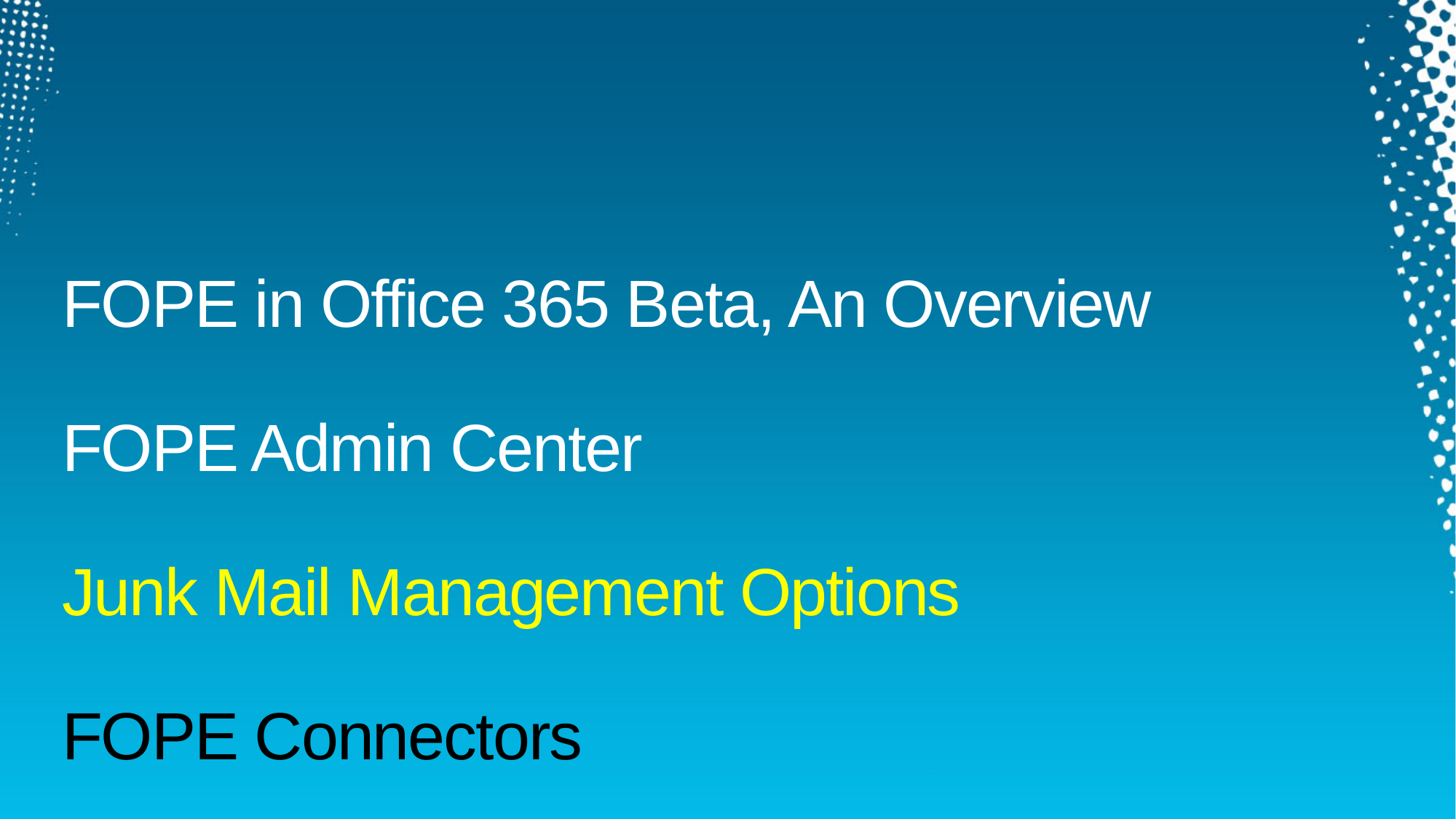

FOPE in Office 365 Beta, An Overview
FOPE Admin Center
Junk Mail Management Options
FOPE Connectors